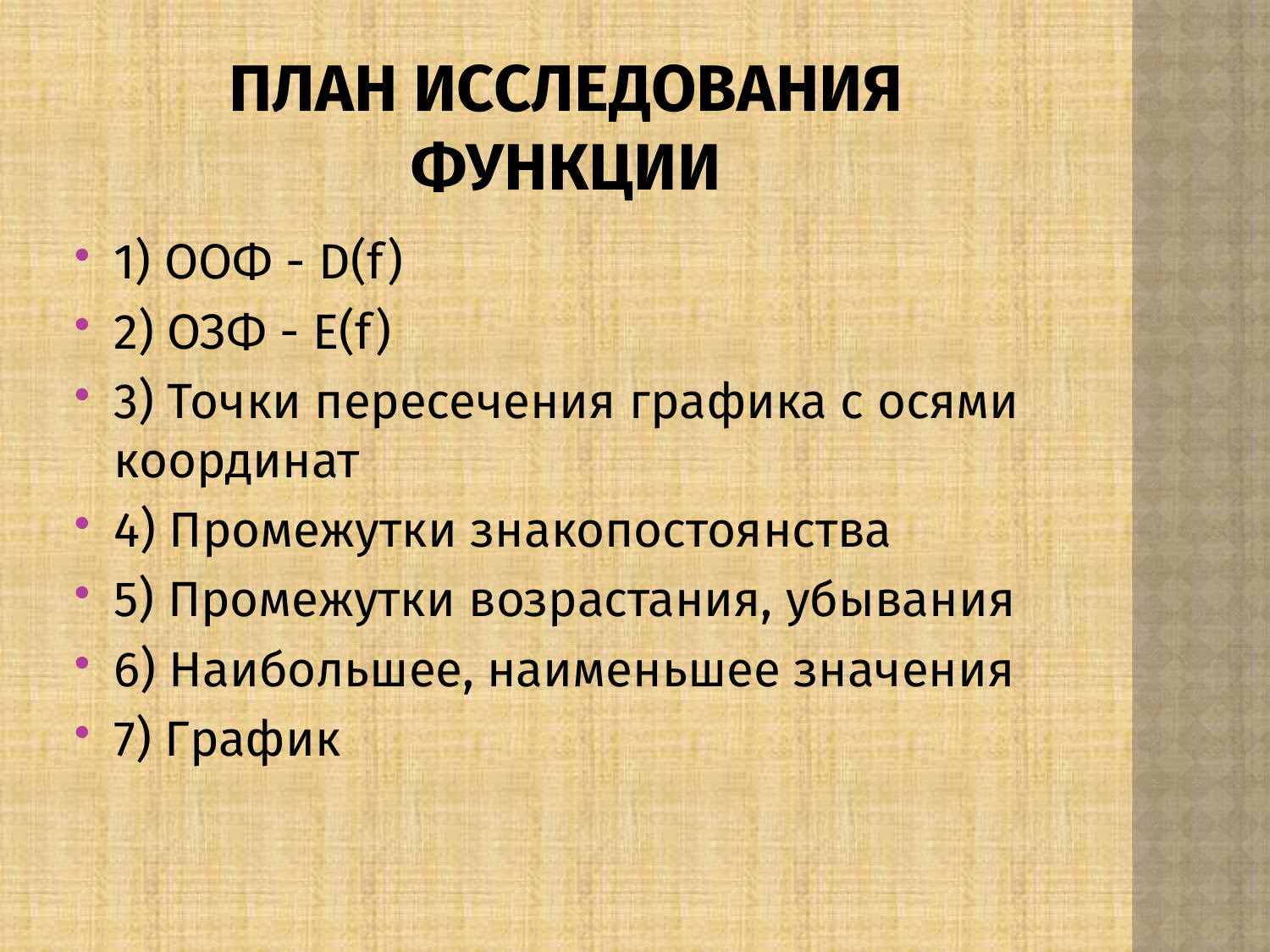

# План исследования функции
1) ОOФ - D(f)
2) ОЗФ - E(f)
3) Точки пересечения графика с осями координат
4) Промежутки знакопостоянства
5) Промежутки возрастания, убывания
6) Наибольшее, наименьшее значения
7) График